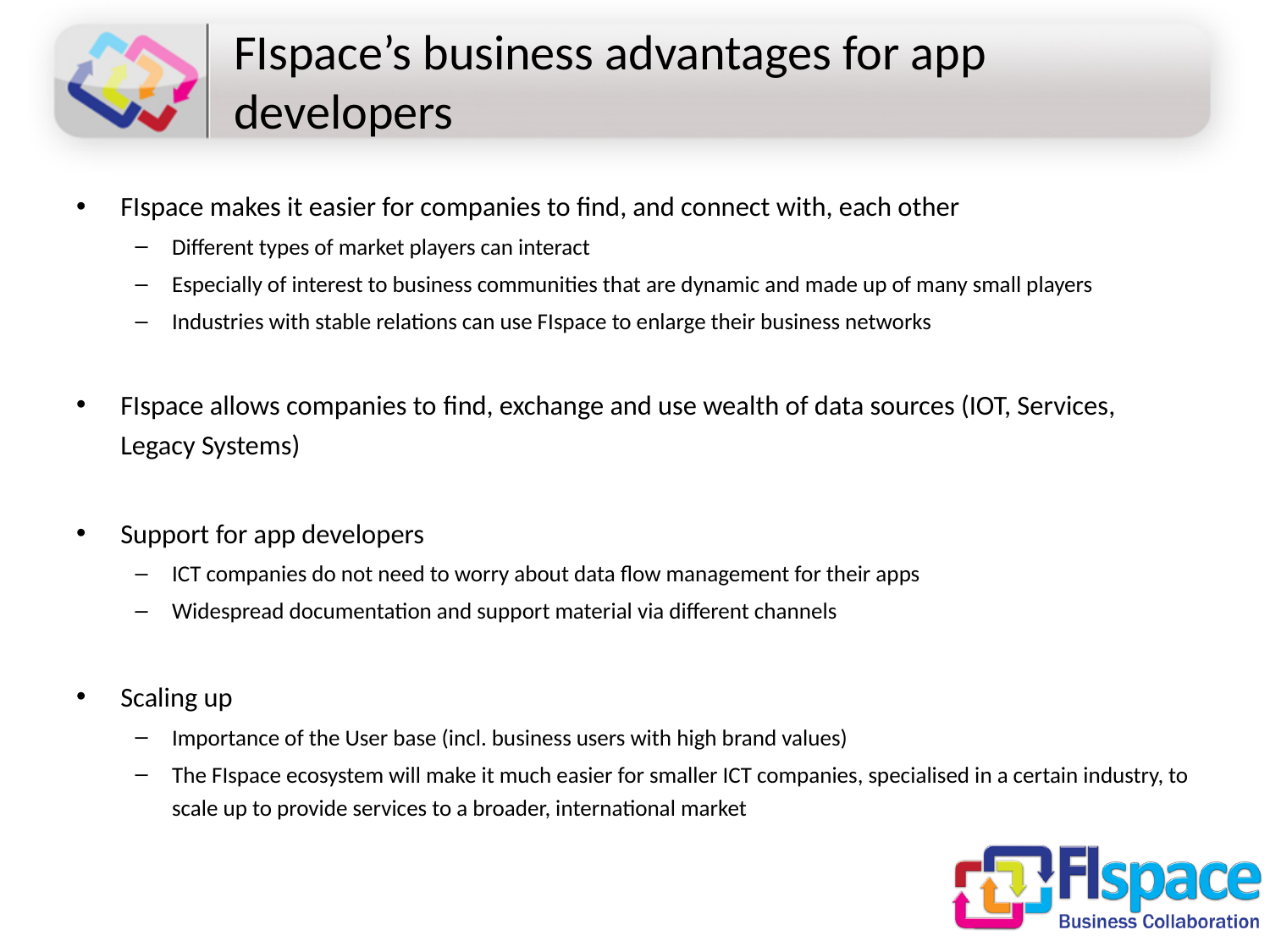

# FIspace’s business advantages for app developers
FIspace makes it easier for companies to find, and connect with, each other
Different types of market players can interact
Especially of interest to business communities that are dynamic and made up of many small players
Industries with stable relations can use FIspace to enlarge their business networks

FIspace allows companies to find, exchange and use wealth of data sources (IOT, Services, Legacy Systems)

Support for app developers
ICT companies do not need to worry about data flow management for their apps
Widespread documentation and support material via different channels

Scaling up
Importance of the User base (incl. business users with high brand values)
The FIspace ecosystem will make it much easier for smaller ICT companies, specialised in a certain industry, to scale up to provide services to a broader, international market